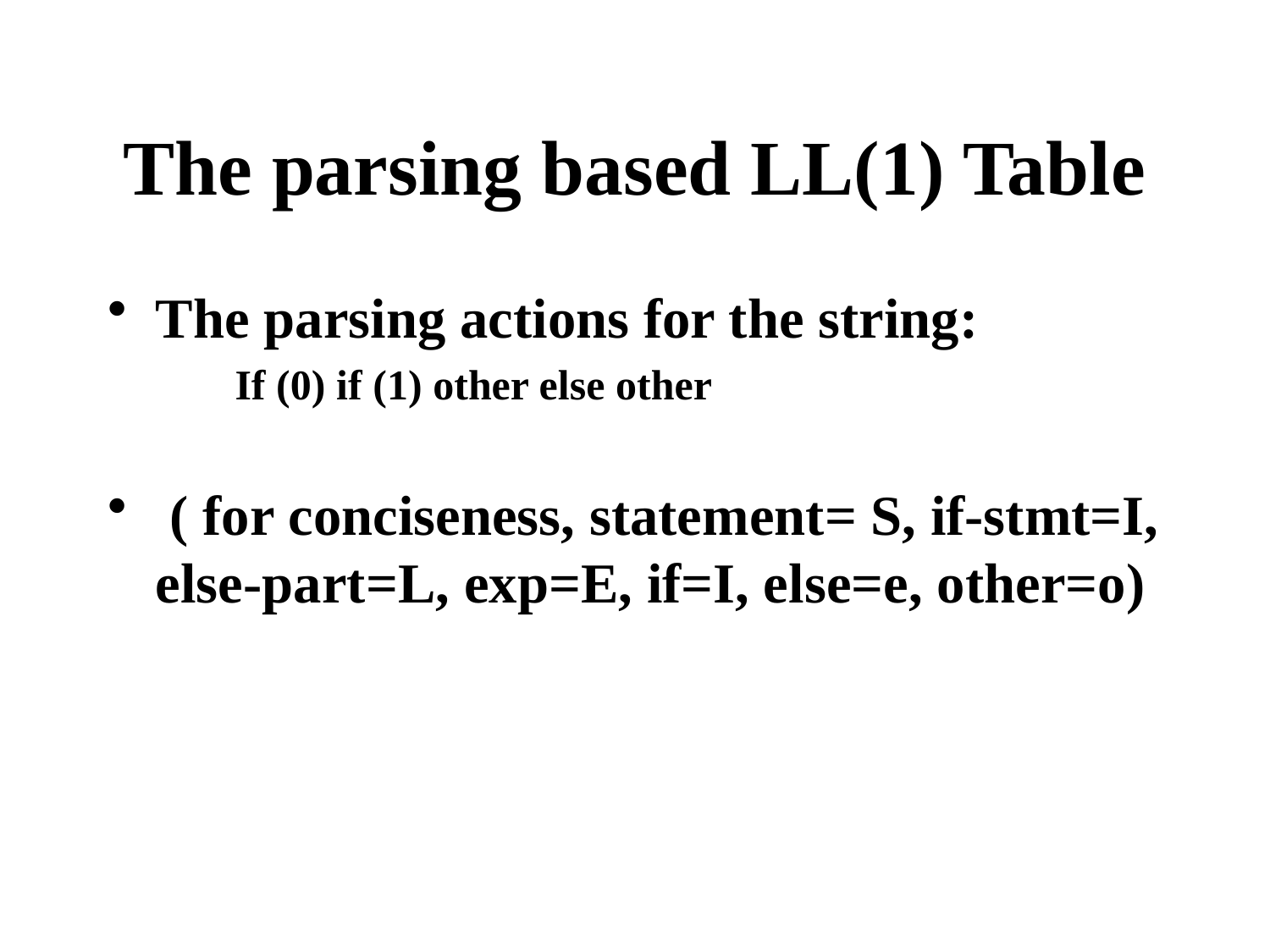

# The parsing based LL(1) Table
The parsing actions for the string:
If (0) if (1) other else other

 ( for conciseness, statement= S, if-stmt=I, else-part=L, exp=E, if=I, else=e, other=o)